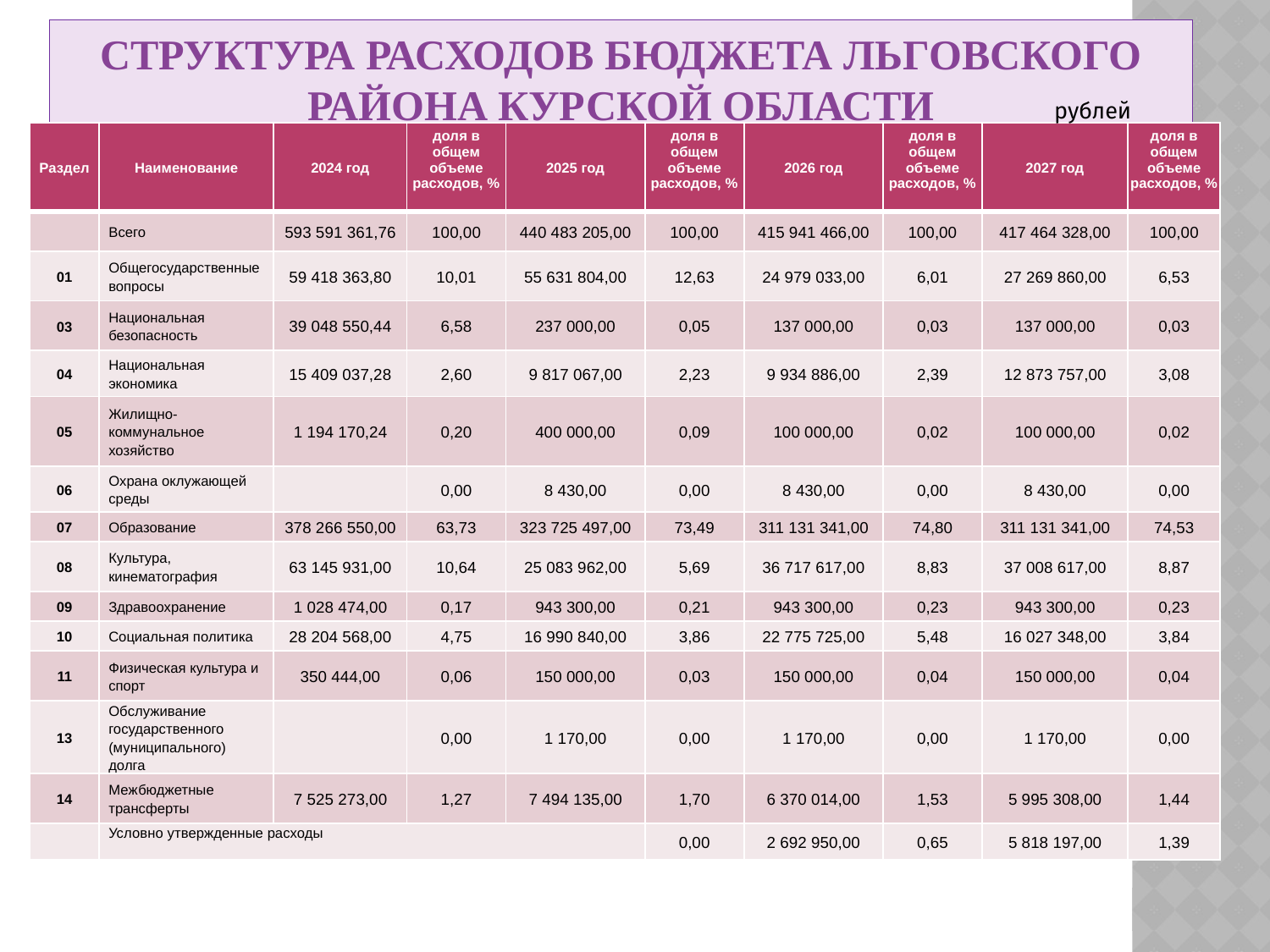

# СТРУКТУРА РАСХОДОВ БЮДЖЕТА ЛЬГОВСКОГО РАЙОНА КУРСКОЙ ОБЛАСТИ
рублей
| Раздел | Наименование | 2024 год | доля в общем объеме расходов, % | 2025 год | доля в общем объеме расходов, % | 2026 год | доля в общем объеме расходов, % | 2027 год | доля в общем объеме расходов, % |
| --- | --- | --- | --- | --- | --- | --- | --- | --- | --- |
|  | Всего | 593 591 361,76 | 100,00 | 440 483 205,00 | 100,00 | 415 941 466,00 | 100,00 | 417 464 328,00 | 100,00 |
| 01 | Общегосударственные вопросы | 59 418 363,80 | 10,01 | 55 631 804,00 | 12,63 | 24 979 033,00 | 6,01 | 27 269 860,00 | 6,53 |
| 03 | Национальная безопасность | 39 048 550,44 | 6,58 | 237 000,00 | 0,05 | 137 000,00 | 0,03 | 137 000,00 | 0,03 |
| 04 | Национальная экономика | 15 409 037,28 | 2,60 | 9 817 067,00 | 2,23 | 9 934 886,00 | 2,39 | 12 873 757,00 | 3,08 |
| 05 | Жилищно-коммунальное хозяйство | 1 194 170,24 | 0,20 | 400 000,00 | 0,09 | 100 000,00 | 0,02 | 100 000,00 | 0,02 |
| 06 | Охрана оклужающей среды |  | 0,00 | 8 430,00 | 0,00 | 8 430,00 | 0,00 | 8 430,00 | 0,00 |
| 07 | Образование | 378 266 550,00 | 63,73 | 323 725 497,00 | 73,49 | 311 131 341,00 | 74,80 | 311 131 341,00 | 74,53 |
| 08 | Культура, кинематография | 63 145 931,00 | 10,64 | 25 083 962,00 | 5,69 | 36 717 617,00 | 8,83 | 37 008 617,00 | 8,87 |
| 09 | Здравоохранение | 1 028 474,00 | 0,17 | 943 300,00 | 0,21 | 943 300,00 | 0,23 | 943 300,00 | 0,23 |
| 10 | Социальная политика | 28 204 568,00 | 4,75 | 16 990 840,00 | 3,86 | 22 775 725,00 | 5,48 | 16 027 348,00 | 3,84 |
| 11 | Физическая культура и спорт | 350 444,00 | 0,06 | 150 000,00 | 0,03 | 150 000,00 | 0,04 | 150 000,00 | 0,04 |
| 13 | Обслуживание государственного (муниципального) долга |  | 0,00 | 1 170,00 | 0,00 | 1 170,00 | 0,00 | 1 170,00 | 0,00 |
| 14 | Межбюджетные трансферты | 7 525 273,00 | 1,27 | 7 494 135,00 | 1,70 | 6 370 014,00 | 1,53 | 5 995 308,00 | 1,44 |
|  | Условно утвержденные расходы |  |  |  | 0,00 | 2 692 950,00 | 0,65 | 5 818 197,00 | 1,39 |